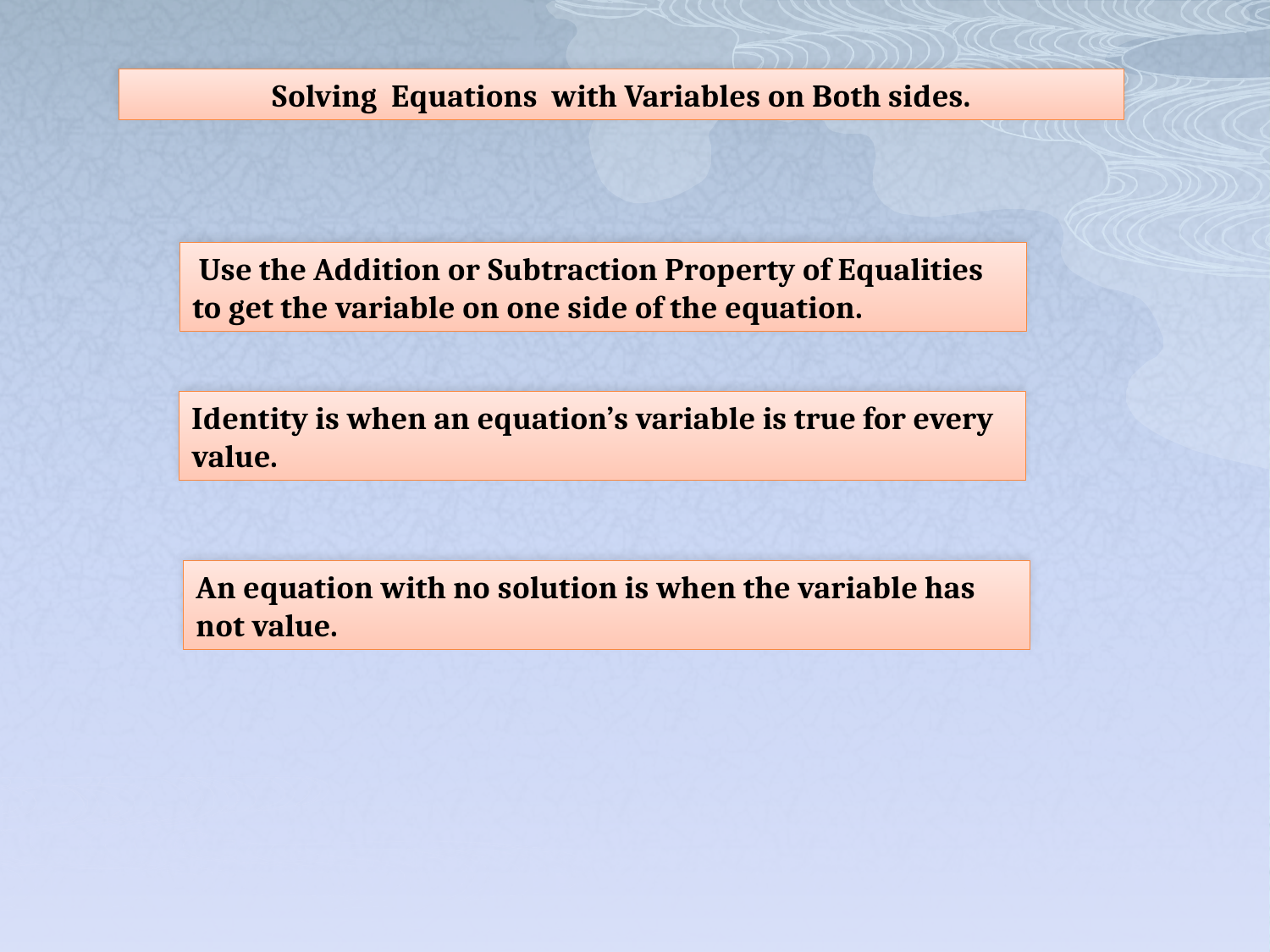

Solving  Equations  with Variables on Both sides.
 Use the Addition or Subtraction Property of Equalities to get the variable on one side of the equation.
Identity is when an equation’s variable is true for every value.
An equation with no solution is when the variable has not value.